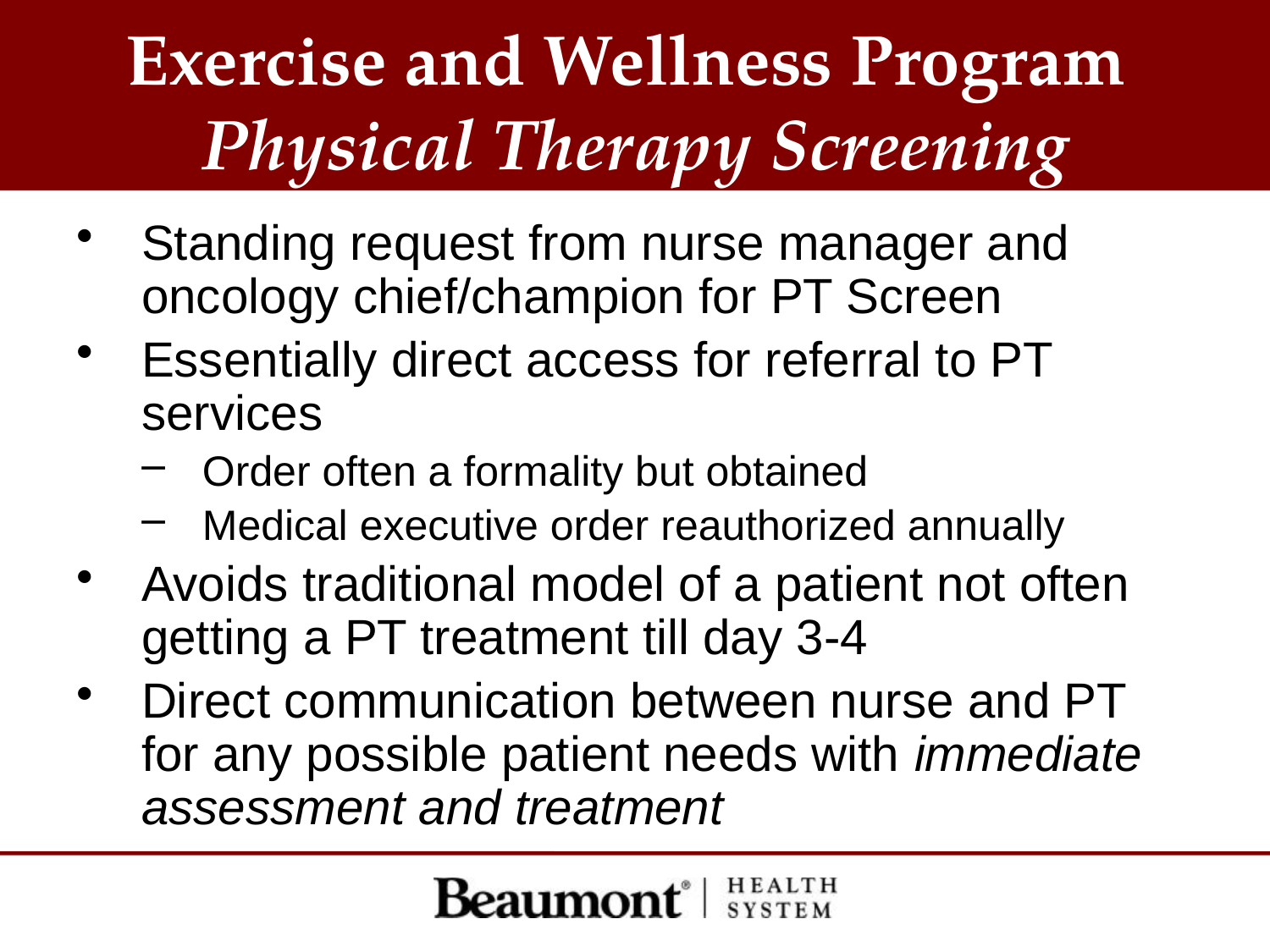

Exercise and Wellness Program
Physical Therapy Screening
Standing request from nurse manager and oncology chief/champion for PT Screen
Essentially direct access for referral to PT services
Order often a formality but obtained
Medical executive order reauthorized annually
Avoids traditional model of a patient not often getting a PT treatment till day 3-4
Direct communication between nurse and PT for any possible patient needs with immediate assessment and treatment